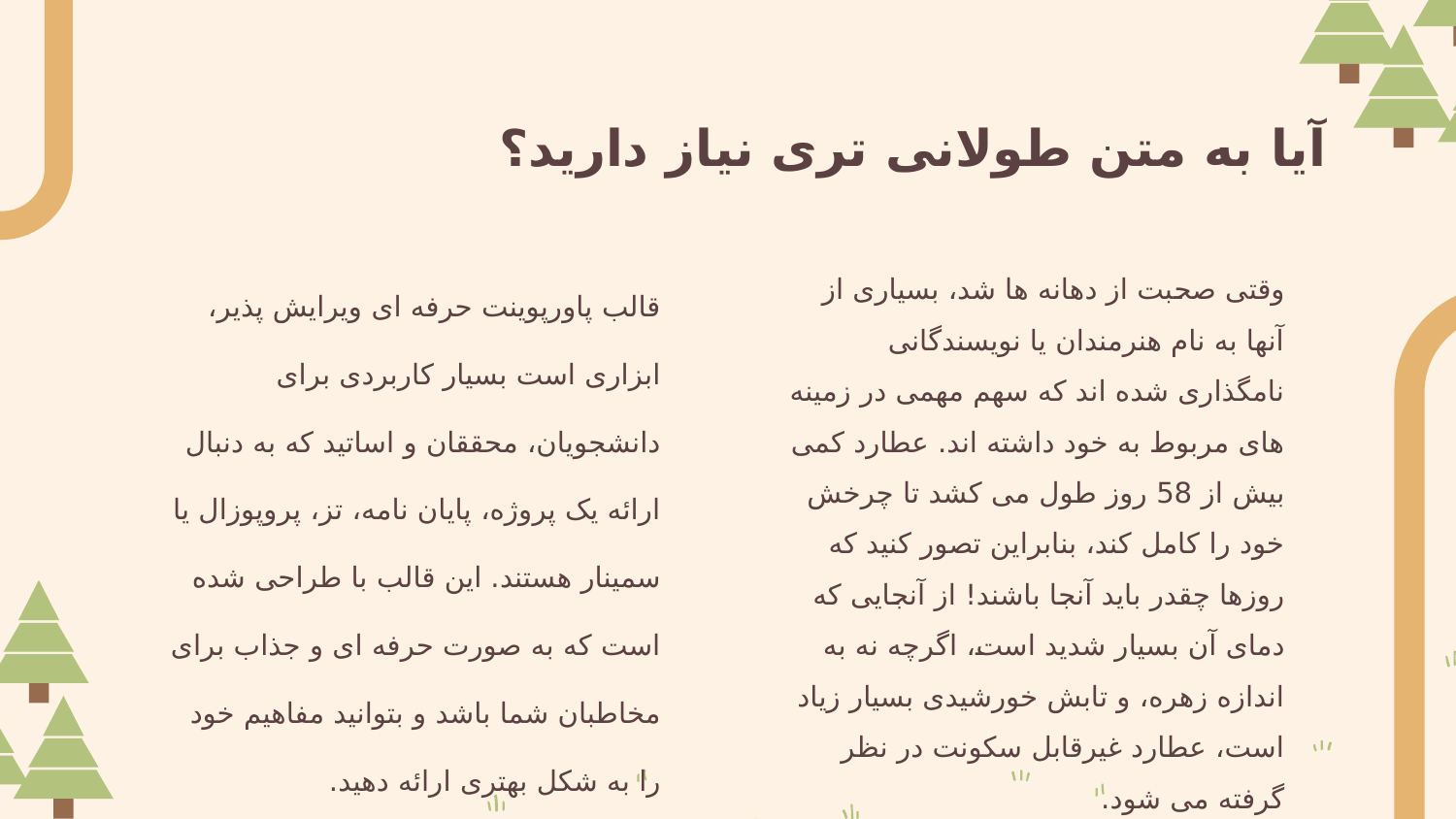

# آیا به متن طولانی تری نیاز دارید؟
قالب پاورپوینت حرفه ای ویرایش پذیر، ابزاری است بسیار کاربردی برای دانشجویان، محققان و اساتید که به دنبال ارائه یک پروژه، پایان نامه، تز، پروپوزال یا سمینار هستند. این قالب با طراحی شده است که به صورت حرفه ای و جذاب برای مخاطبان شما باشد و بتوانید مفاهیم خود را به شکل بهتری ارائه دهید.
وقتی صحبت از دهانه ها شد، بسیاری از آنها به نام هنرمندان یا نویسندگانی نامگذاری شده اند که سهم مهمی در زمینه های مربوط به خود داشته اند. عطارد کمی بیش از 58 روز طول می کشد تا چرخش خود را کامل کند، بنابراین تصور کنید که روزها چقدر باید آنجا باشند! از آنجایی که دمای آن بسیار شدید است، اگرچه نه به اندازه زهره، و تابش خورشیدی بسیار زیاد است، عطارد غیرقابل سکونت در نظر گرفته می شود.